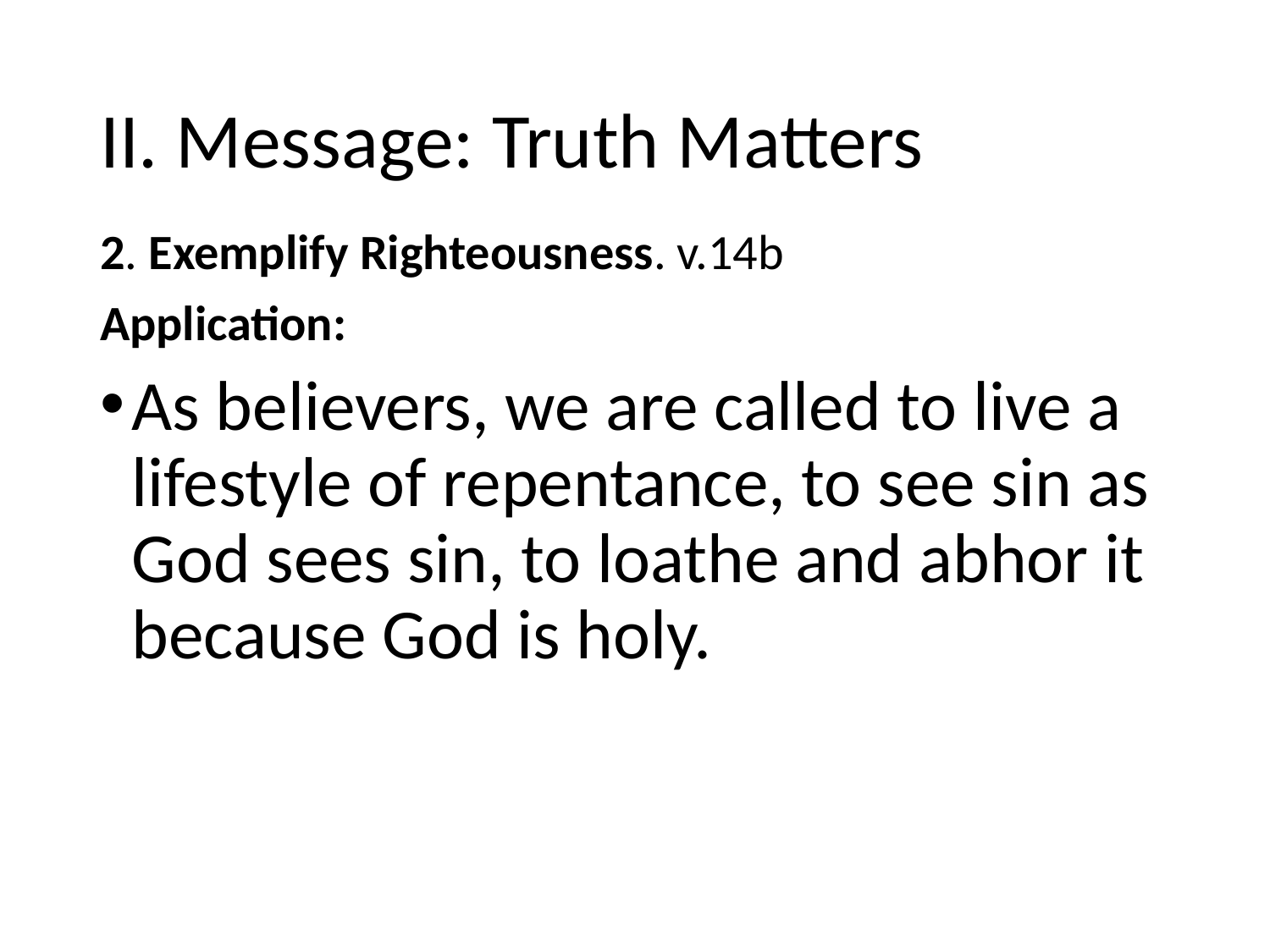

# II. Message: Truth Matters
2. Exemplify Righteousness. v.14b
Application:
As believers, we are called to live a lifestyle of repentance, to see sin as God sees sin, to loathe and abhor it because God is holy.